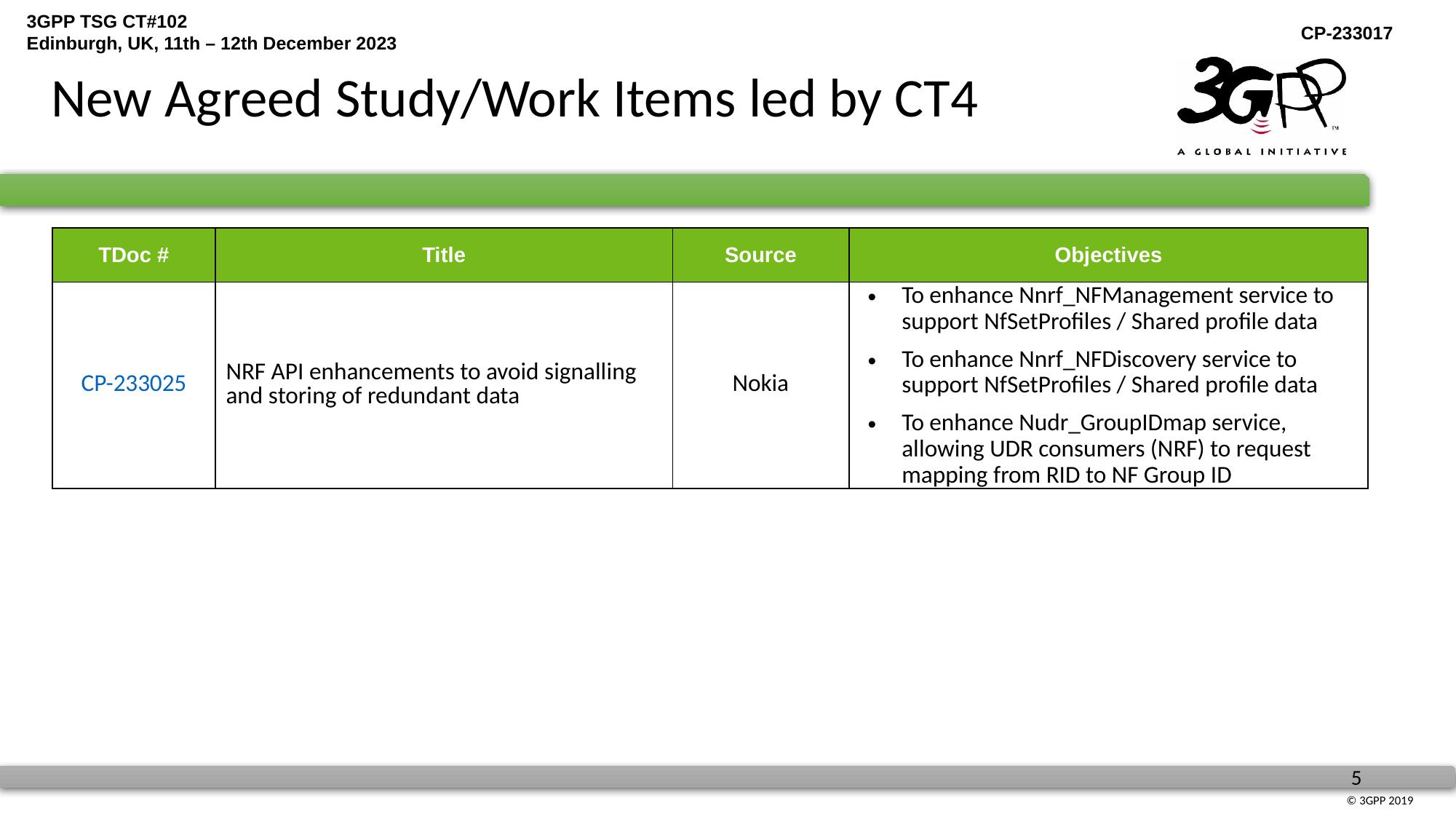

# New Agreed Study/Work Items led by CT4
| TDoc # | Title | Source | Objectives |
| --- | --- | --- | --- |
| CP-233025 | NRF API enhancements to avoid signalling and storing of redundant data | Nokia | To enhance Nnrf\_NFManagement service to support NfSetProfiles / Shared profile data To enhance Nnrf\_NFDiscovery service to support NfSetProfiles / Shared profile data To enhance Nudr\_GroupIDmap service, allowing UDR consumers (NRF) to request mapping from RID to NF Group ID |